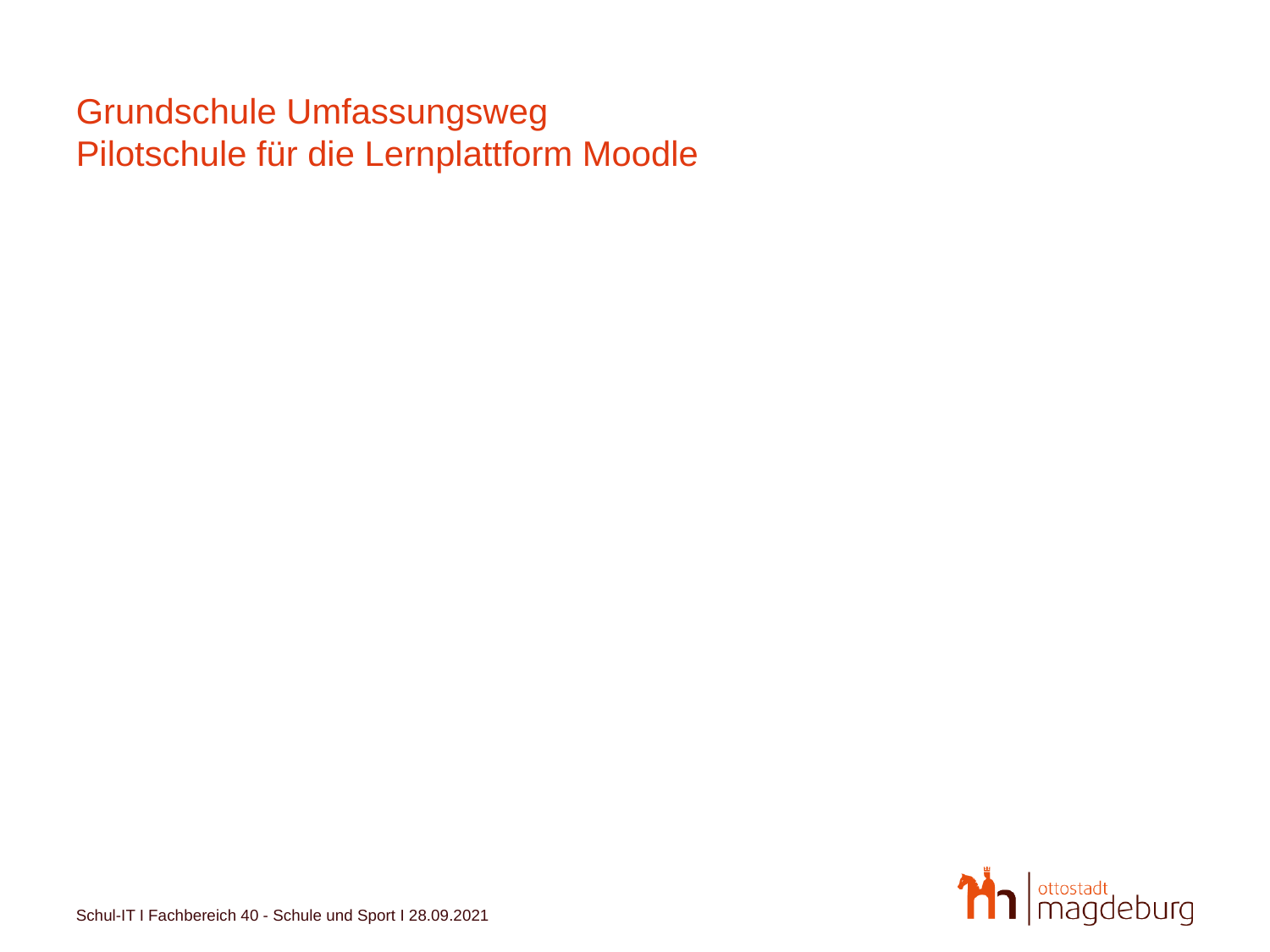

Grundschule Umfassungsweg
Pilotschule für die Lernplattform Moodle